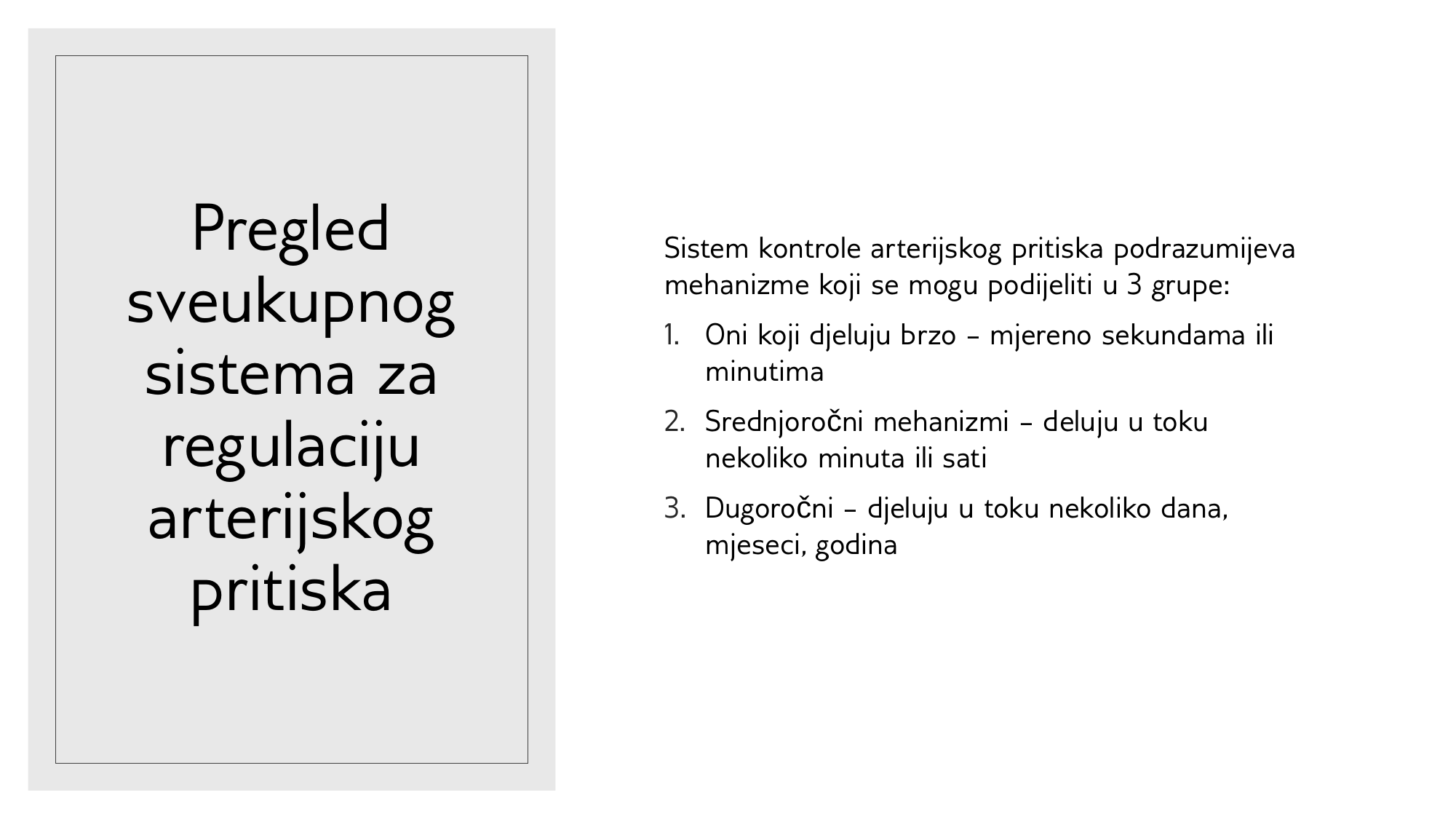

Sistem kontrole arterijskog pritiska podrazumijeva mehanizme koji se mogu podijeliti u 3 grupe:
Oni koji djeluju brzo – mjereno sekundama ili minutima
Srednjoročni mehanizmi – deluju u toku nekoliko minuta ili sati
Dugoročni – djeluju u toku nekoliko dana, mjeseci, godina
# Pregled sveukupnog sistema za regulaciju arterijskog pritiska